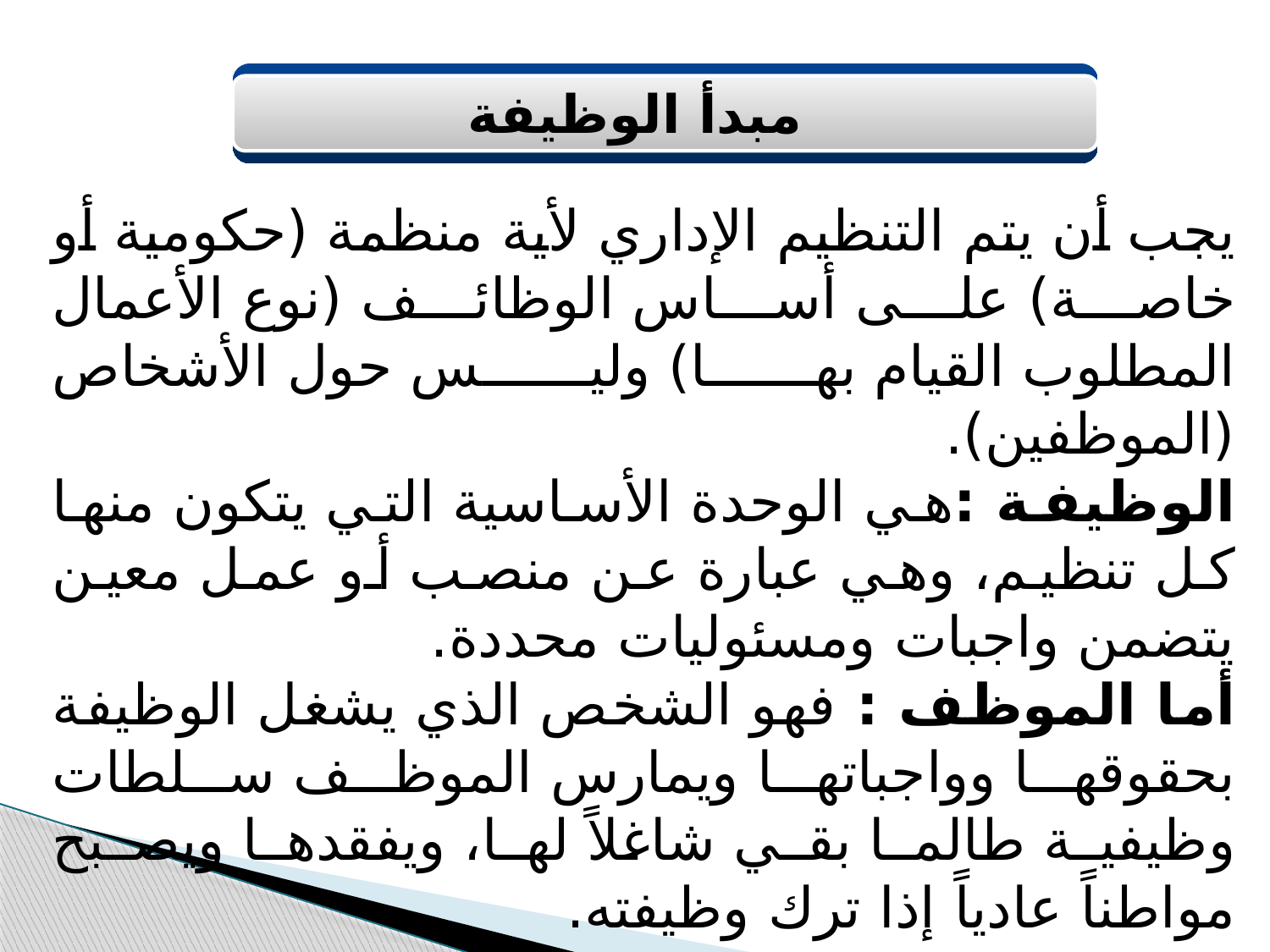

مبدأ الوظيفة
يجب أن يتم التنظيم الإداري لأية منظمة (حكومية أو خاصة) على أساس الوظائف (نوع الأعمال المطلوب القيام بها) وليس حول الأشخاص (الموظفين).
الوظيفة :هي الوحدة الأساسية التي يتكون منها كل تنظيم، وهي عبارة عن منصب أو عمل معين يتضمن واجبات ومسئوليات محددة.
أما الموظف : فهو الشخص الذي يشغل الوظيفة بحقوقها وواجباتها ويمارس الموظف سلطات وظيفية طالما بقي شاغلاً لها، ويفقدها ويصبح مواطناً عادياً إذا ترك وظيفته.